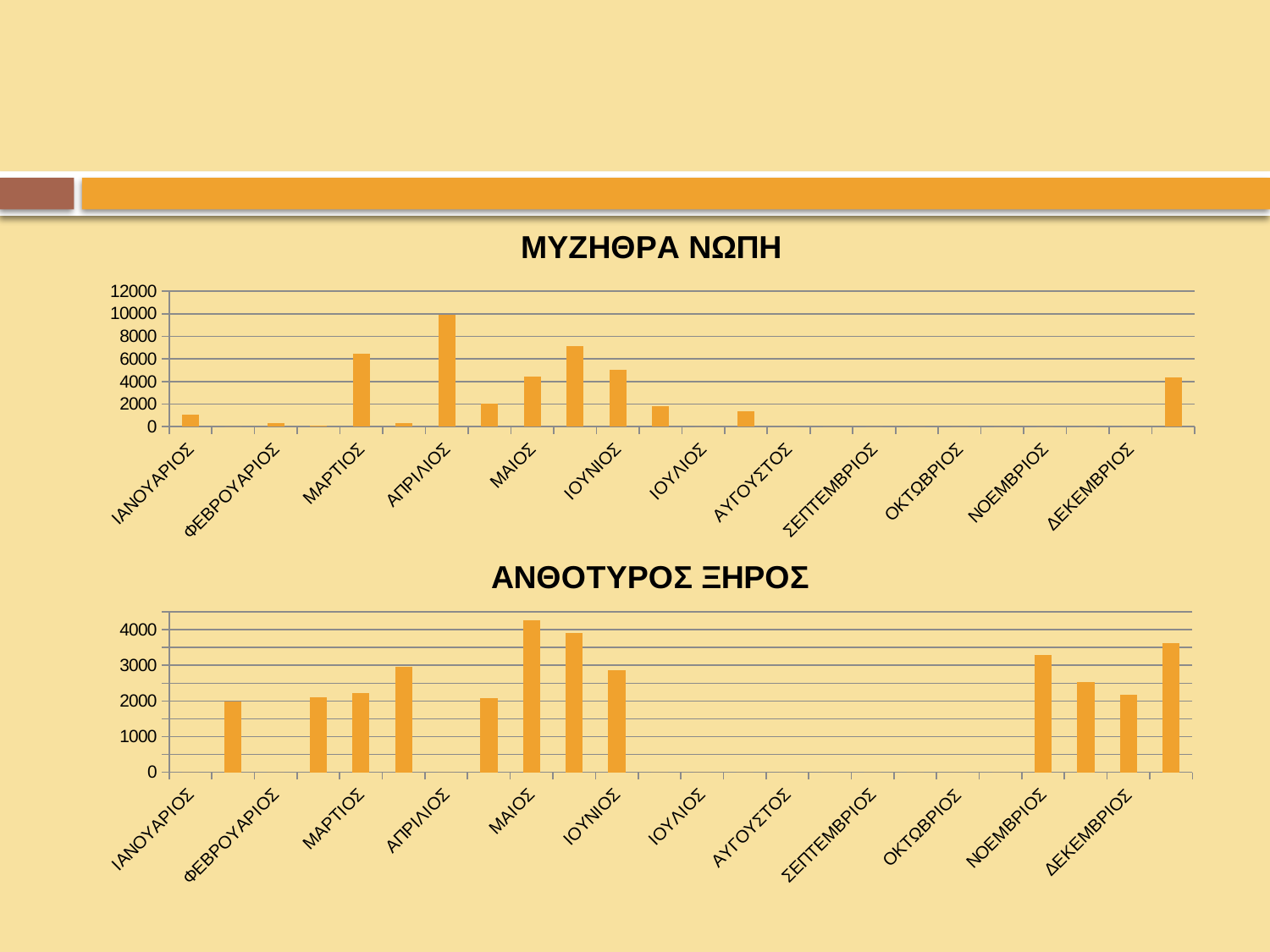

#

### Chart: ΜΥΖΗΘΡΑ ΝΩΠΗ

| Category | ΜΥΖΗΘΡΑ ΝΩΠΗ 20 ΚG |
|---|---|
| ΙΑΝΟΥΑΡΙΟΣ | 1080.0 |
|  | 0.0 |
| ΦΕΒΡΟΥΑΡΙΟΣ | 280.0 |
|  | 100.0 |
| ΜΑΡΤΙΟΣ | 6460.0 |
|  | 280.0 |
| ΑΠΡΙΛΙΟΣ | 9920.0 |
|  | 2040.0 |
| ΜΑΙΟΣ | 4440.0 |
|  | 7140.0 |
| ΙΟΥΝΙΟΣ | 5060.0 |
|  | 1840.0 |
| ΙΟΥΛΙΟΣ | 0.0 |
|  | 1340.0 |
| ΑΥΓΟΥΣΤΟΣ | 0.0 |
|  | 0.0 |
| ΣΕΠΤΕΜΒΡΙΟΣ | 0.0 |
|  | 0.0 |
| ΟΚΤΩΒΡΙΟΣ | 0.0 |
|  | 0.0 |
| ΝΟΕΜΒΡΙΟΣ | 0.0 |
|  | 0.0 |
| ΔΕΚΕΜΒΡΙΟΣ | 0.0 |

### Chart: ΑΝΘΟΤΥΡΟΣ ΞΗΡΟΣ

| Category | ΑΝΘΟΤΥΡΟΣ ΞΗΡΟΣ 1,5 KG |
|---|---|
| ΙΑΝΟΥΑΡΙΟΣ | 0.0 |
|  | 1994.0 |
| ΦΕΒΡΟΥΑΡΙΟΣ | 0.0 |
|  | 2094.0 |
| ΜΑΡΤΙΟΣ | 2225.0 |
|  | 2965.0 |
| ΑΠΡΙΛΙΟΣ | 0.0 |
|  | 2071.0 |
| ΜΑΙΟΣ | 4257.0 |
|  | 3910.0 |
| ΙΟΥΝΙΟΣ | 2857.6 |
|  | 0.0 |
| ΙΟΥΛΙΟΣ | 0.0 |
|  | 0.0 |
| ΑΥΓΟΥΣΤΟΣ | 0.0 |
|  | 0.0 |
| ΣΕΠΤΕΜΒΡΙΟΣ | 0.0 |
|  | 0.0 |
| ΟΚΤΩΒΡΙΟΣ | 0.0 |
|  | 0.0 |
| ΝΟΕΜΒΡΙΟΣ | 3284.0 |
|  | 2520.0 |
| ΔΕΚΕΜΒΡΙΟΣ | 2167.0 |